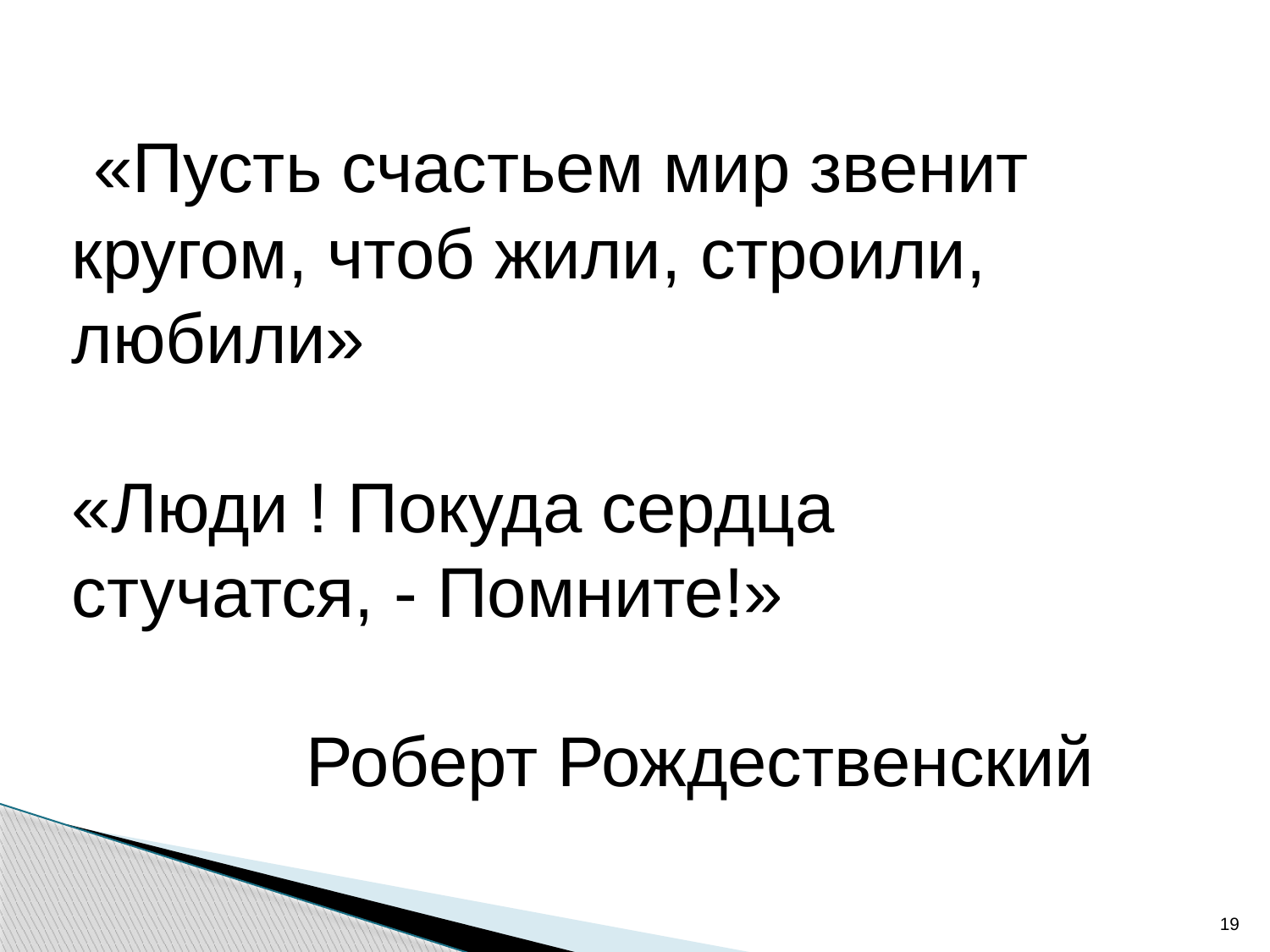

«Пусть счастьем мир звенит кругом, чтоб жили, строили, любили»

«Люди ! Покуда сердца
стучатся, - Помните!»

Роберт Рождественский
19